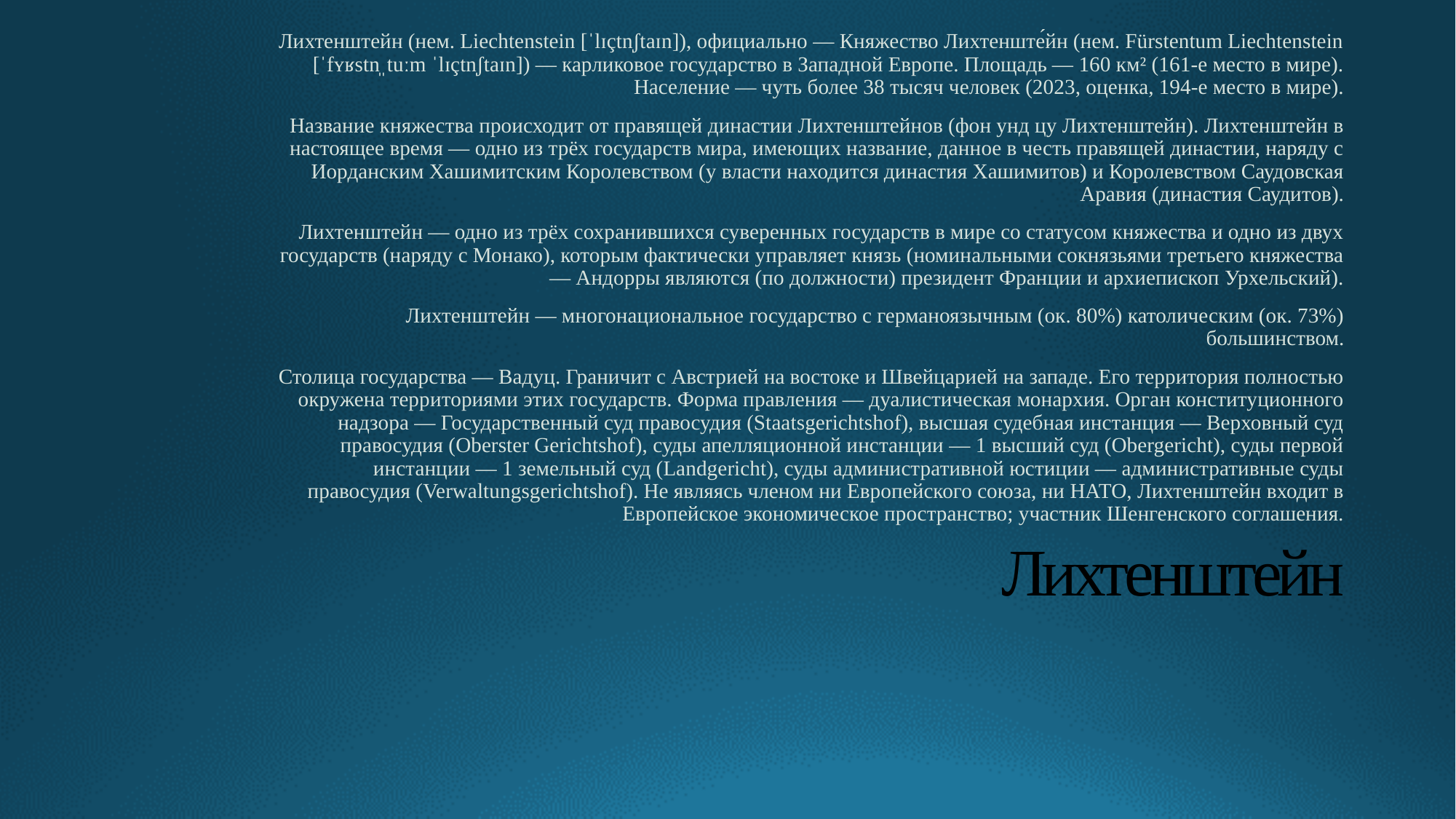

Лихтенштейн (нем. Liechtenstein [ˈlɪçtn̩ʃtaɪn]), официально — Княжество Лихтенште́йн (нем. Fürstentum Liechtenstein [ˈfʏʁstn̩ˌtuːm ˈlɪçtn̩ʃtaɪn]) — карликовое государство в Западной Европе. Площадь — 160 км² (161-е место в мире). Население — чуть более 38 тысяч человек (2023, оценка, 194-е место в мире).
Название княжества происходит от правящей династии Лихтенштейнов (фон унд цу Лихтенштейн). Лихтенштейн в настоящее время — одно из трёх государств мира, имеющих название, данное в честь правящей династии, наряду с Иорданским Хашимитским Королевством (у власти находится династия Хашимитов) и Королевством Саудовская Аравия (династия Саудитов).
Лихтенштейн — одно из трёх сохранившихся суверенных государств в мире со статусом княжества и одно из двух государств (наряду с Монако), которым фактически управляет князь (номинальными сокнязьями третьего княжества — Андорры являются (по должности) президент Франции и архиепископ Урхельский).
Лихтенштейн — многонациональное государство с германоязычным (ок. 80%) католическим (ок. 73%) большинством.
Столица государства — Вадуц. Граничит с Австрией на востоке и Швейцарией на западе. Его территория полностью окружена территориями этих государств. Форма правления — дуалистическая монархия. Орган конституционного надзора — Государственный суд правосудия (Staatsgerichtshof), высшая судебная инстанция — Верховный суд правосудия (Oberster Gerichtshof), суды апелляционной инстанции — 1 высший суд (Obergericht), суды первой инстанции — 1 земельный суд (Landgericht), суды административной юстиции — административные суды правосудия (Verwaltungsgerichtshof). Не являясь членом ни Европейского союза, ни НАТО, Лихтенштейн входит в Европейское экономическое пространство; участник Шенгенского соглашения.
# Лихтенштейн